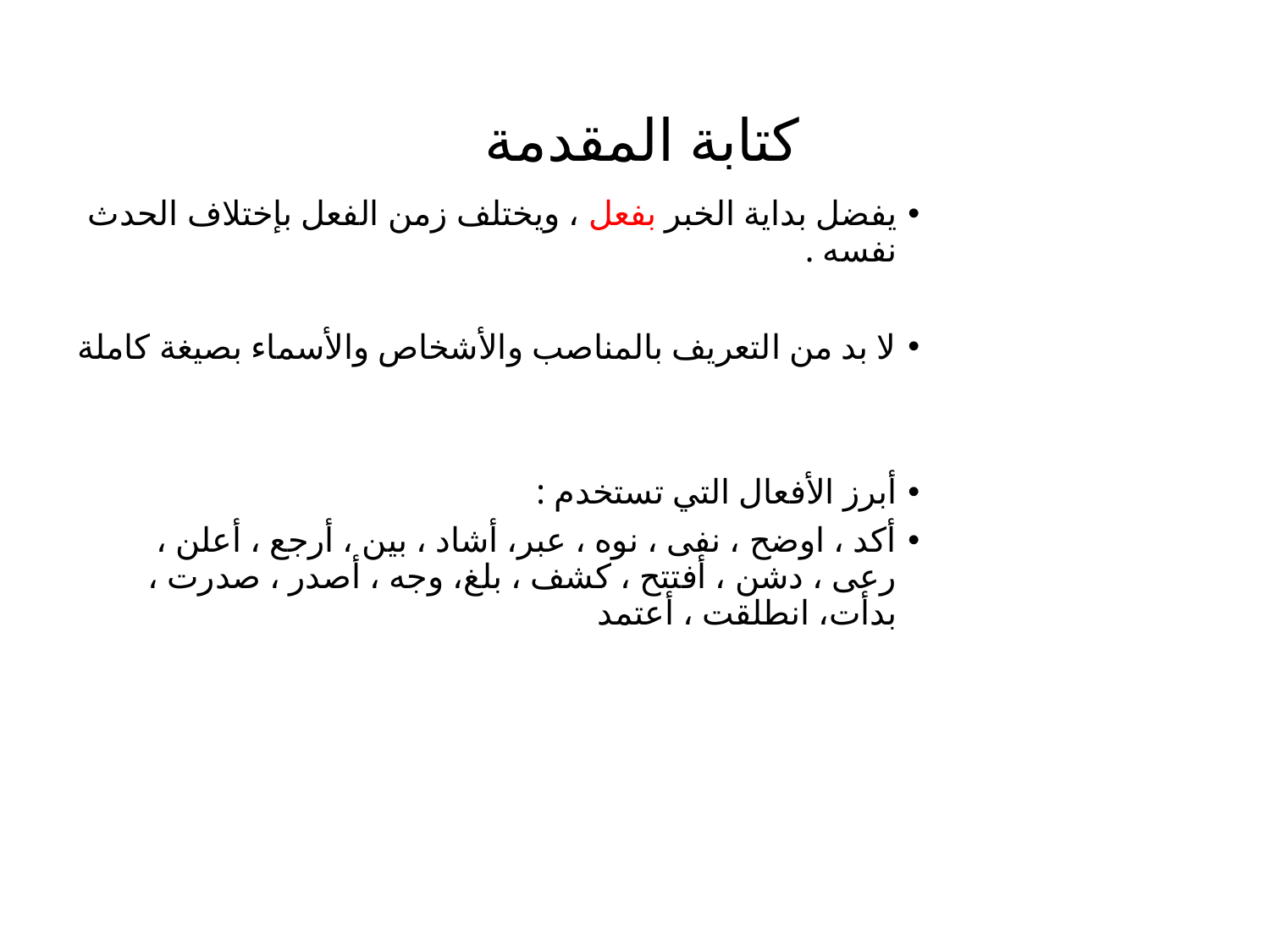

# كتابة المقدمة
يفضل بداية الخبر بفعل ، ويختلف زمن الفعل بإختلاف الحدث نفسه .

لا بد من التعريف بالمناصب والأشخاص والأسماء بصيغة كاملة

أبرز الأفعال التي تستخدم :
أكد ، اوضح ، نفى ، نوه ، عبر، أشاد ، بين ، أرجع ، أعلن ، رعى ، دشن ، أفتتح ، كشف ، بلغ، وجه ، أصدر ، صدرت ، بدأت، انطلقت ، أعتمد